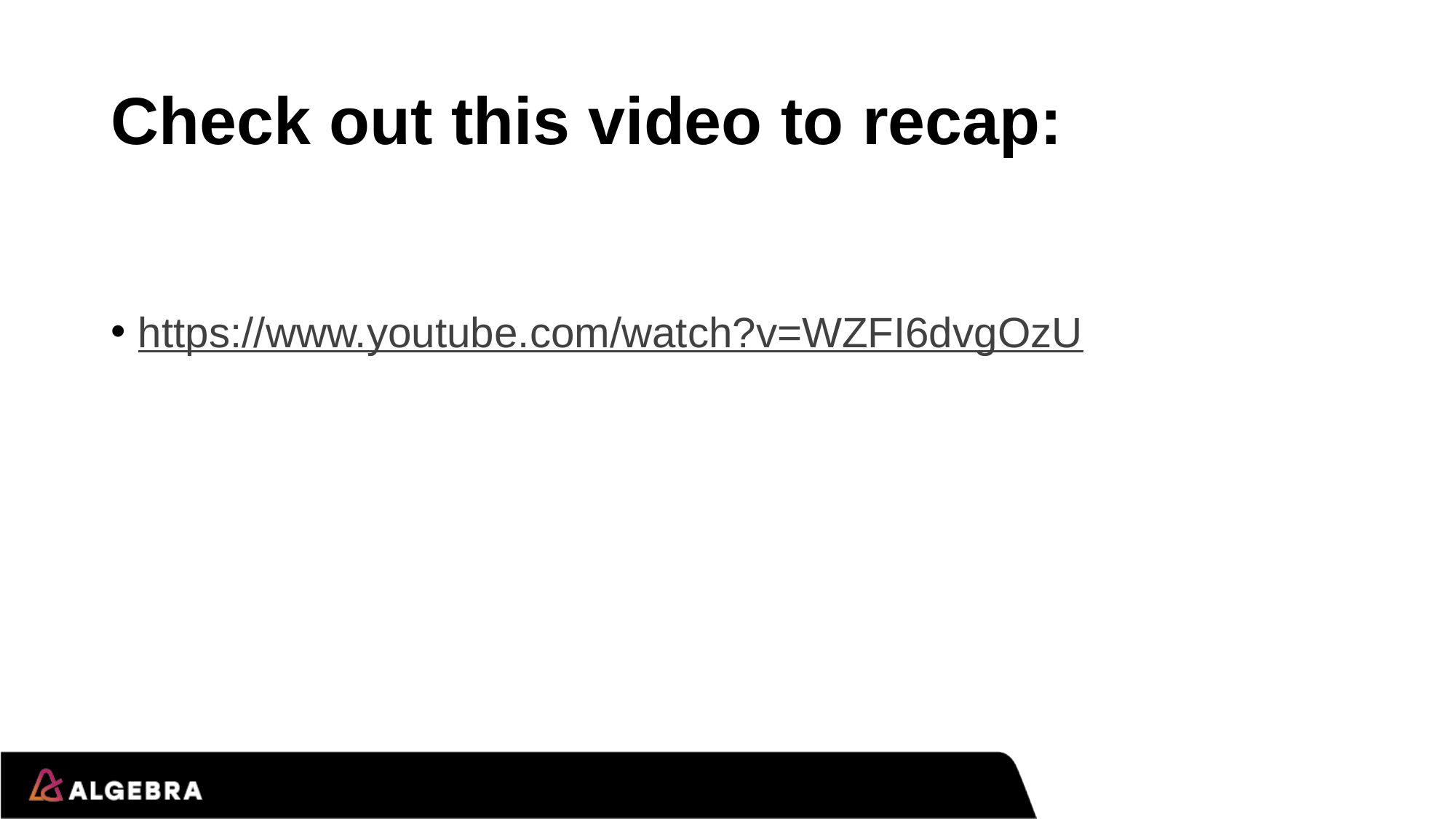

# Check out this video to recap:

https://www.youtube.com/watch?v=WZFI6dvgOzU